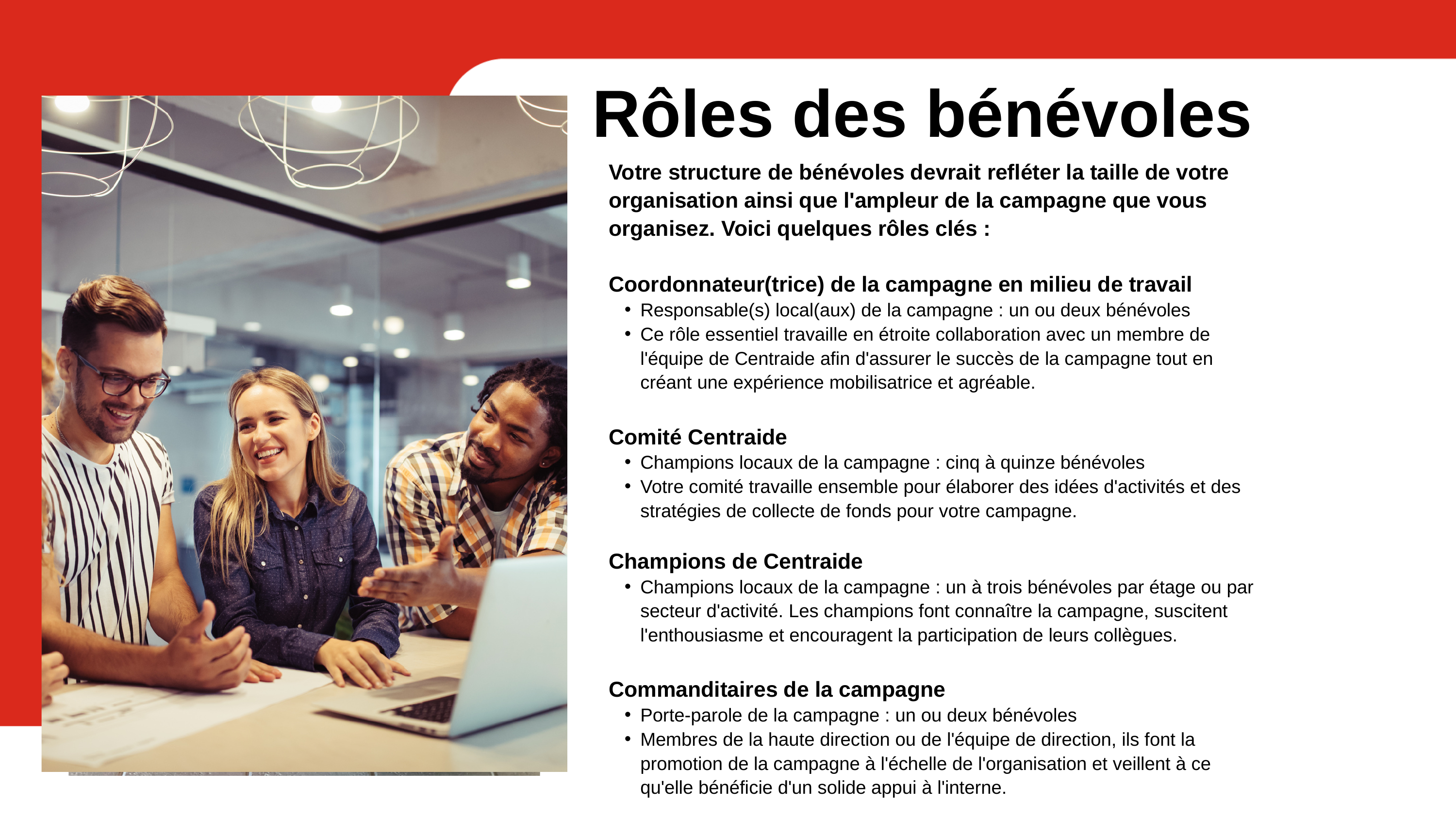

Rôles des bénévoles

Votre structure de bénévoles devrait refléter la taille de votre organisation ainsi que l'ampleur de la campagne que vous organisez. Voici quelques rôles clés :

Coordonnateur(trice) de la campagne en milieu de travail
Responsable(s) local(aux) de la campagne : un ou deux bénévoles
Ce rôle essentiel travaille en étroite collaboration avec un membre de l'équipe de Centraide afin d'assurer le succès de la campagne tout en créant une expérience mobilisatrice et agréable.

Comité Centraide
Champions locaux de la campagne : cinq à quinze bénévoles
Votre comité travaille ensemble pour élaborer des idées d'activités et des stratégies de collecte de fonds pour votre campagne.

Champions de Centraide
Champions locaux de la campagne : un à trois bénévoles par étage ou par secteur d'activité. Les champions font connaître la campagne, suscitent l'enthousiasme et encouragent la participation de leurs collègues.

Commanditaires de la campagne
Porte-parole de la campagne : un ou deux bénévoles
Membres de la haute direction ou de l'équipe de direction, ils font la promotion de la campagne à l'échelle de l'organisation et veillent à ce qu'elle bénéficie d'un solide appui à l'interne.